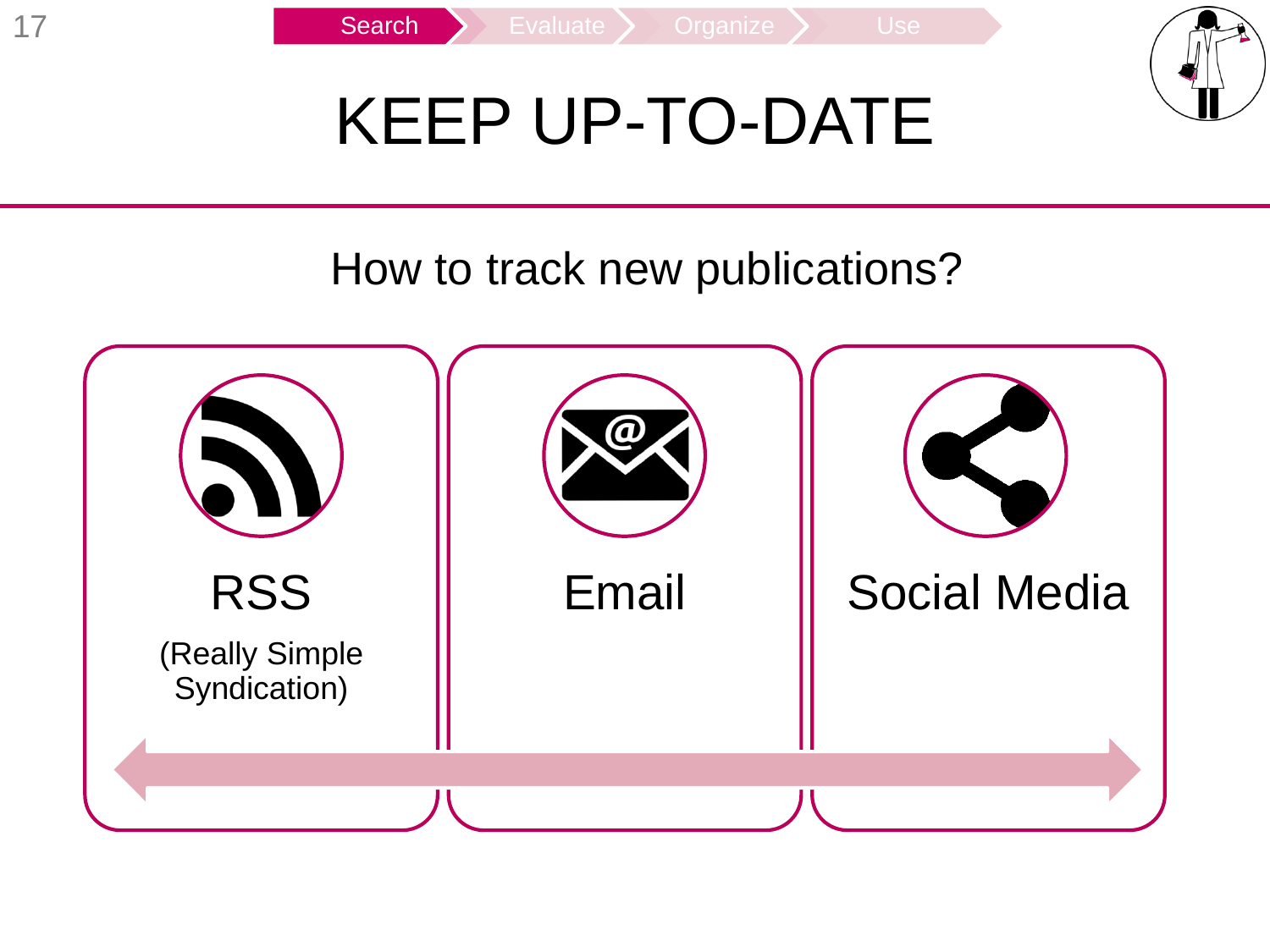

17
Search
Evaluate
Organize
Use
# Keep up-to-date
How to track new publications?
RSS
(Really Simple Syndication)
Email

Social Media